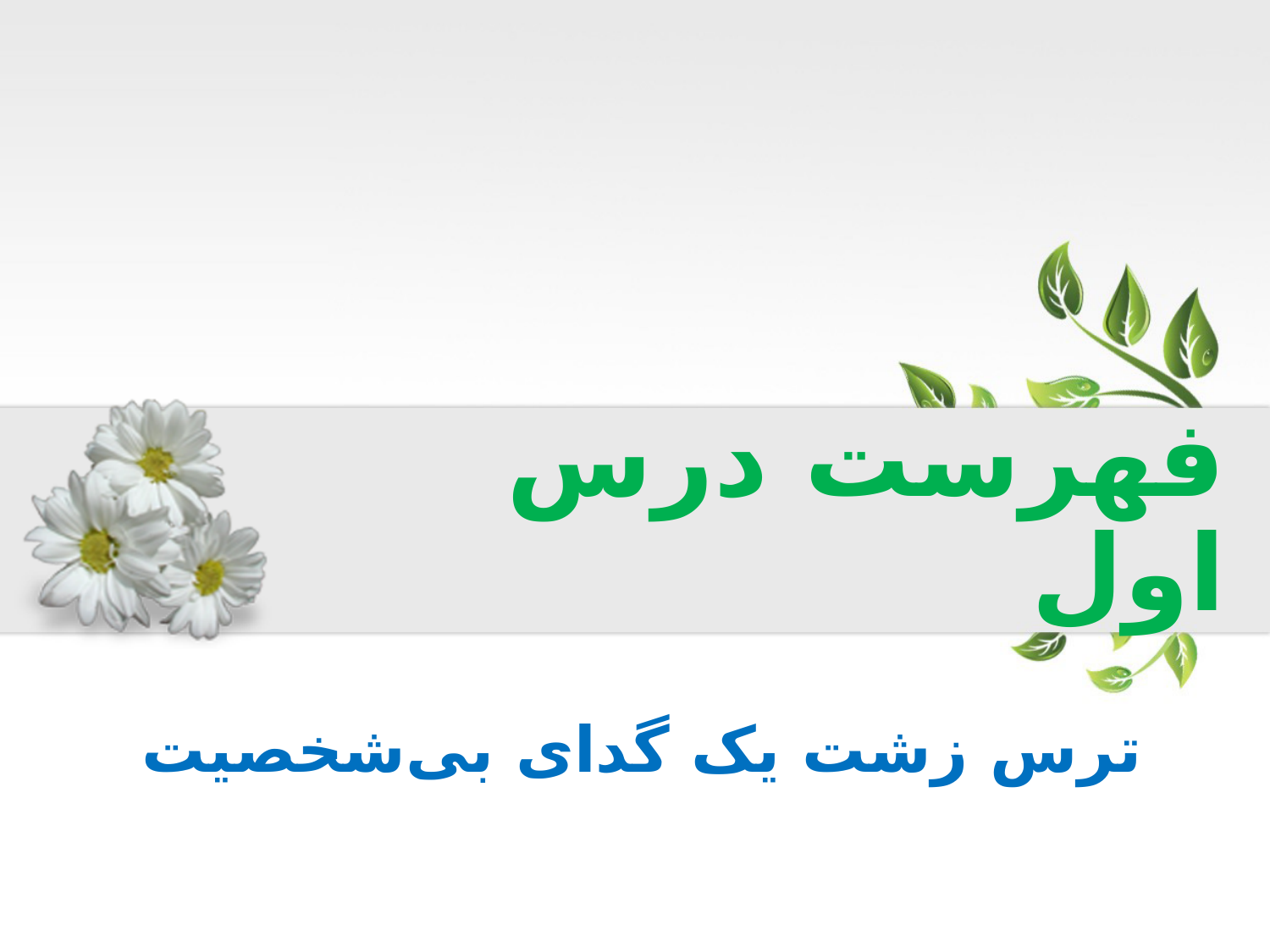

# فهرست درس اول
ترس زشت یک گدای بی‌شخصیت